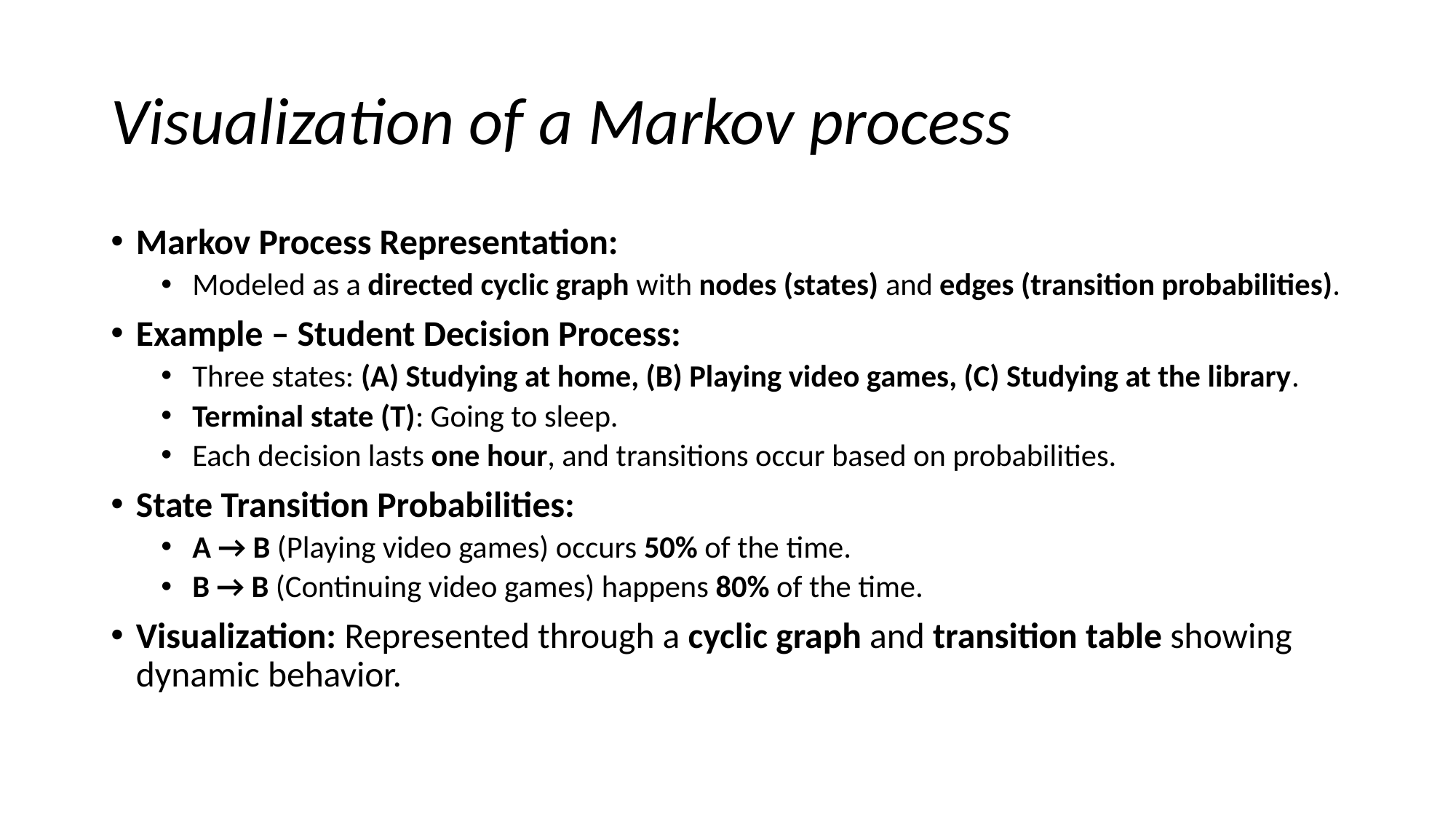

# Visualization of a Markov process
Markov Process Representation:
Modeled as a directed cyclic graph with nodes (states) and edges (transition probabilities).
Example – Student Decision Process:
Three states: (A) Studying at home, (B) Playing video games, (C) Studying at the library.
Terminal state (T): Going to sleep.
Each decision lasts one hour, and transitions occur based on probabilities.
State Transition Probabilities:
A → B (Playing video games) occurs 50% of the time.
B → B (Continuing video games) happens 80% of the time.
Visualization: Represented through a cyclic graph and transition table showing dynamic behavior.